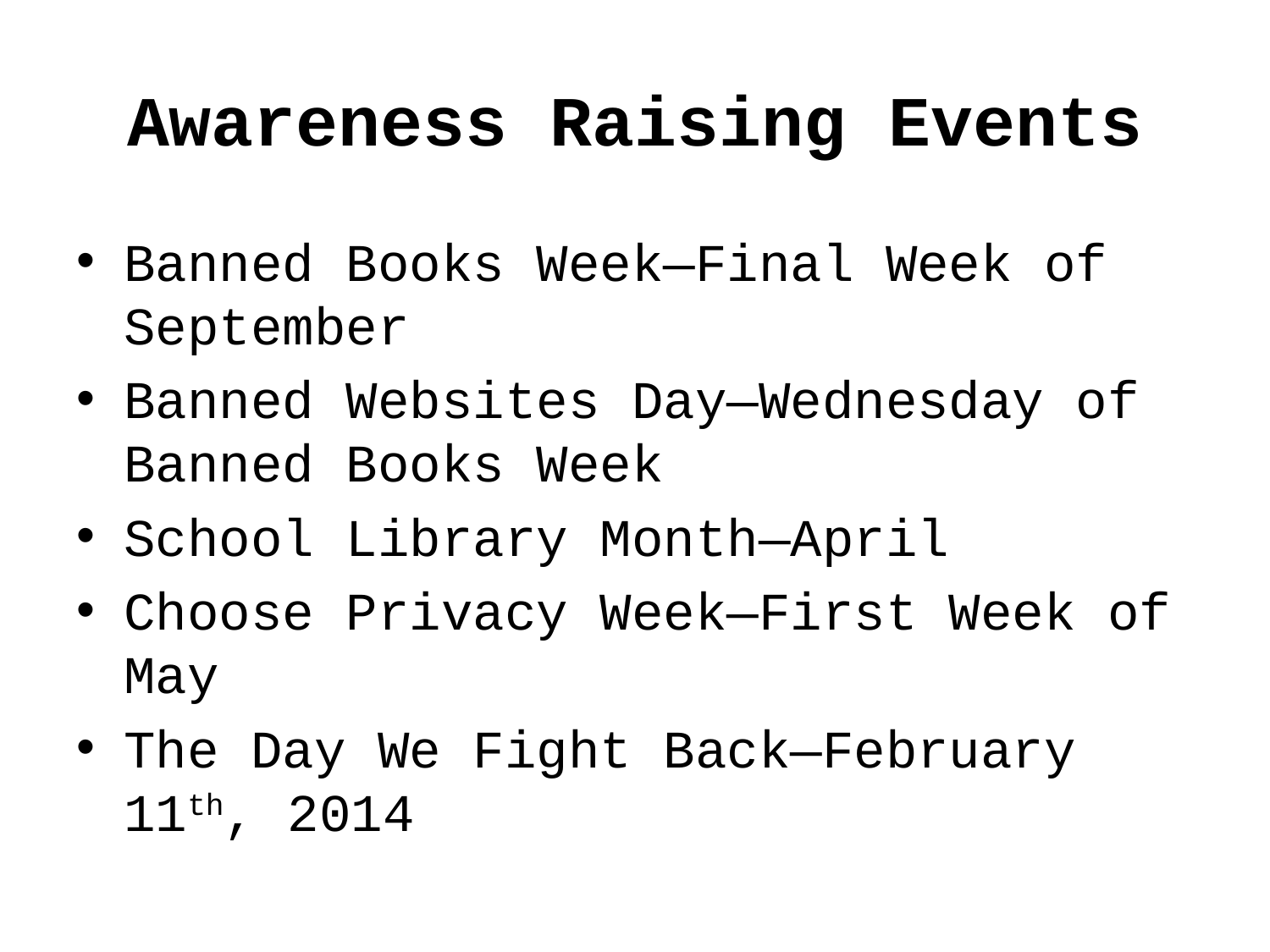

# Awareness Raising Events
Banned Books Week—Final Week of September
Banned Websites Day—Wednesday of Banned Books Week
School Library Month—April
Choose Privacy Week—First Week of May
The Day We Fight Back—February 11th, 2014